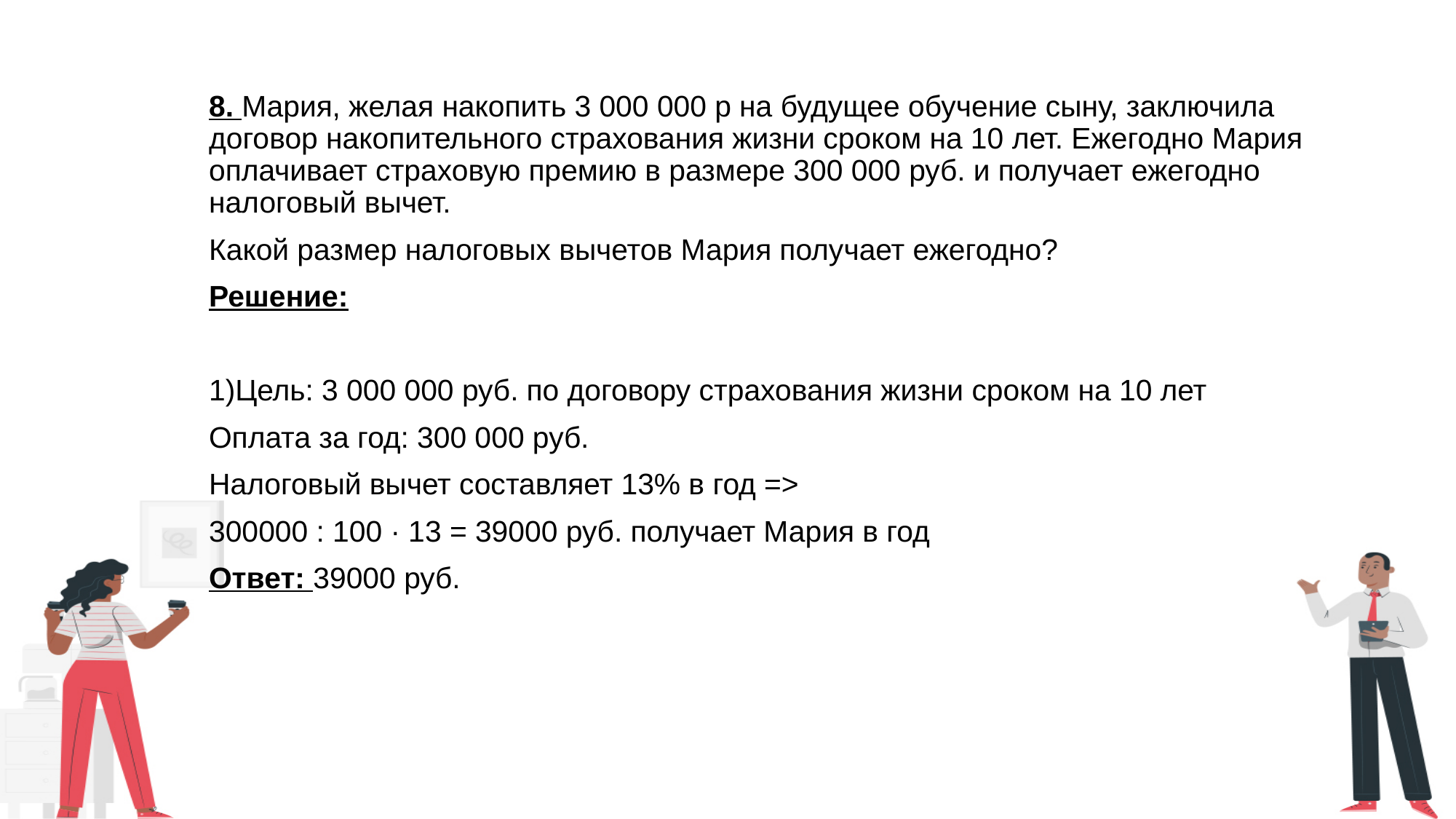

8. Мария, желая накопить 3 000 000 р на будущее обучение сыну, заключила договор накопительного страхования жизни сроком на 10 лет. Ежегодно Мария оплачивает страховую премию в размере 300 000 руб. и получает ежегодно налоговый вычет.
Какой размер налоговых вычетов Мария получает ежегодно?
Решение:

1)Цель: 3 000 000 руб. по договору страхования жизни сроком на 10 лет
Оплата за год: 300 000 руб.
Налоговый вычет составляет 13% в год =>
300000 : 100 · 13 = 39000 руб. получает Мария в год
Ответ: 39000 руб.